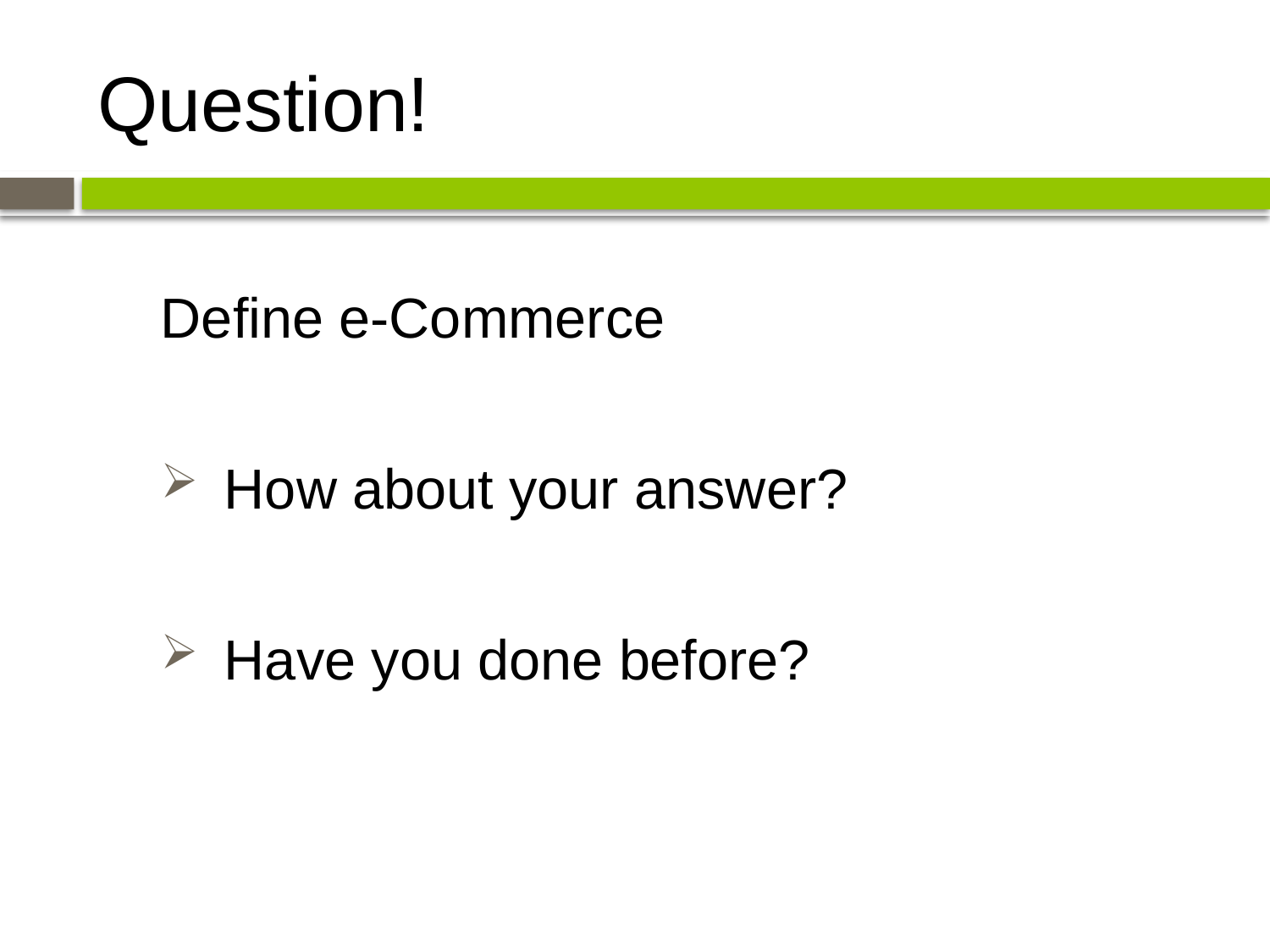

# Question!
Define e-Commerce

How about your answer?

Have you done before?